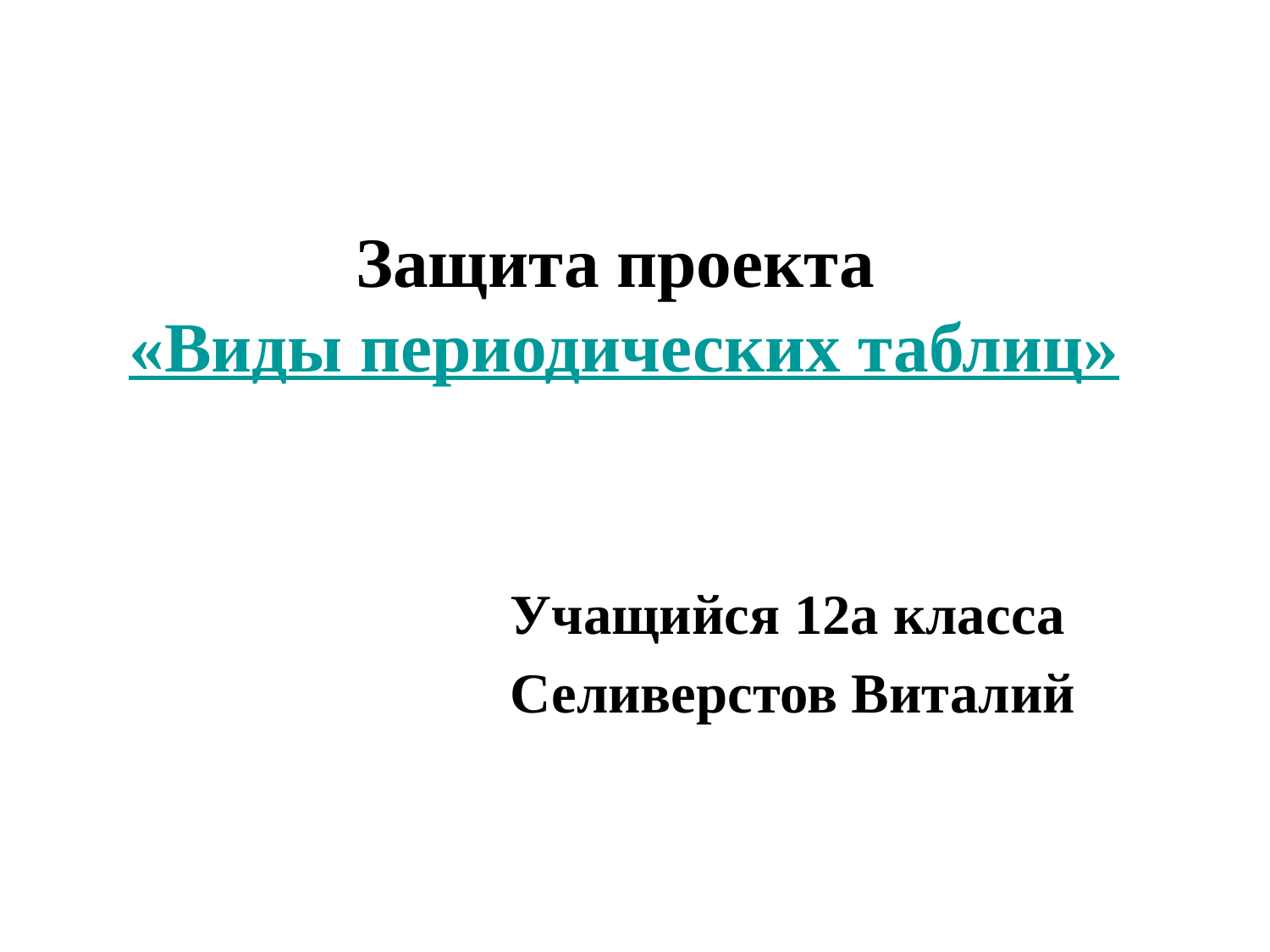

# Защита проекта «Виды периодических таблиц»
Учащийся 12а класса
Селиверстов Виталий